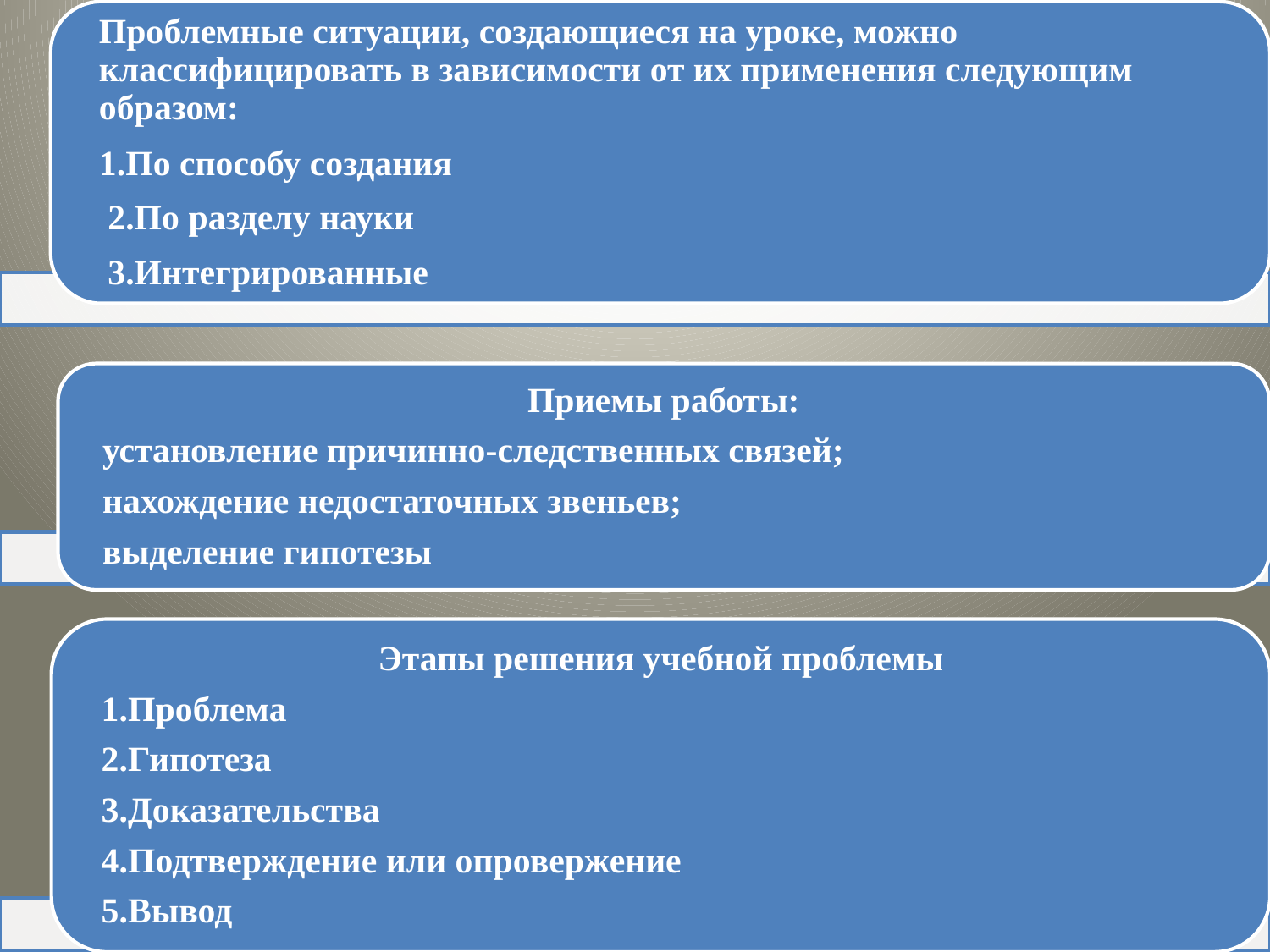

Проблемные ситуации, создающиеся на уроке, можно классифицировать в зависимости от их применения следующим образом:
1.По способу создания
 2.По разделу науки
 3.Интегрированные
Приемы работы:
установление причинно-следственных связей;
нахождение недостаточных звеньев;
выделение гипотезы
Этапы решения учебной проблемы
1.Проблема
2.Гипотеза
3.Доказательства
4.Подтверждение или опровержение
5.Вывод